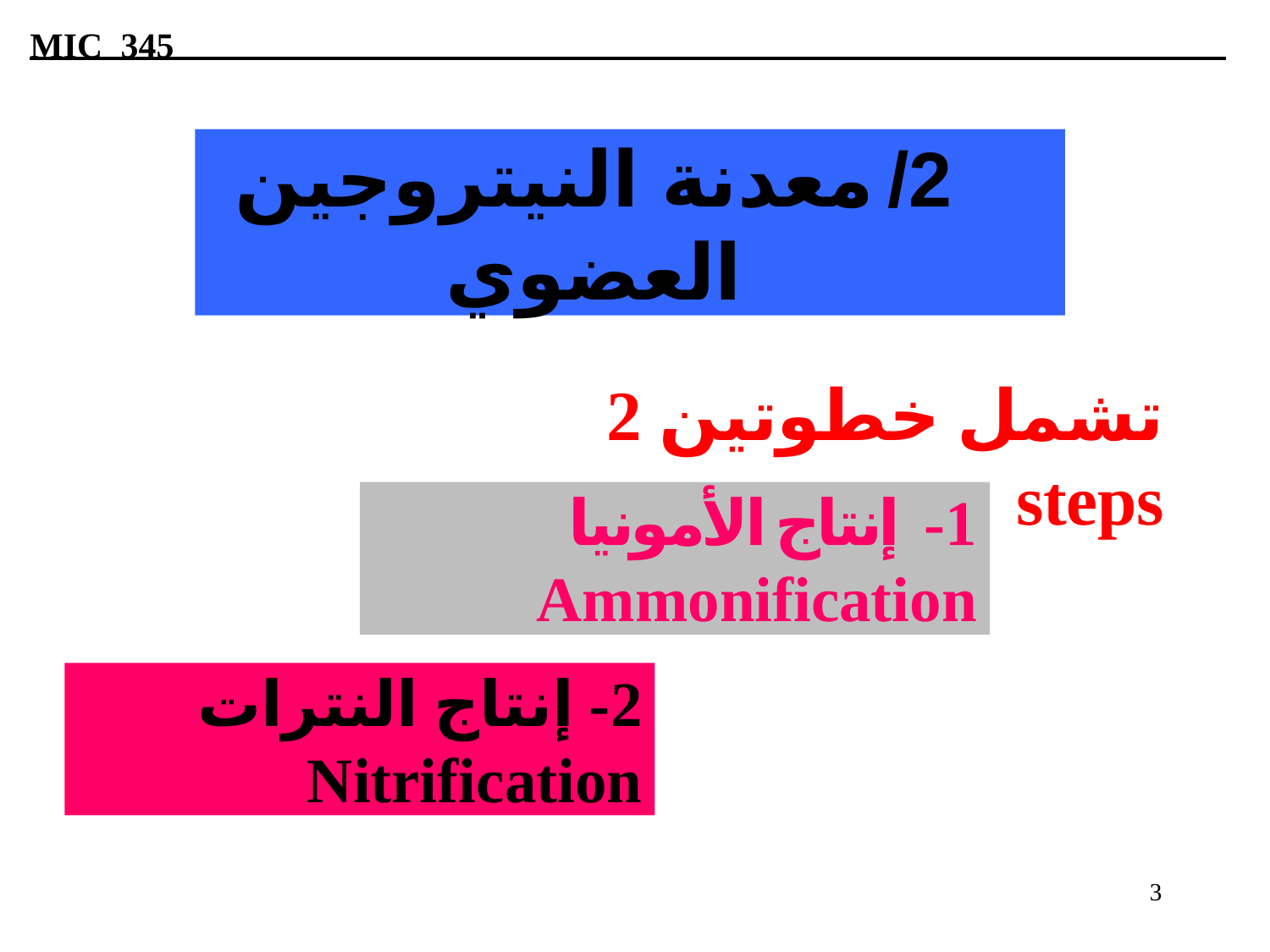

MIC  345

2/ معدنة النيتروجين العضوي
تشمل خطوتين 2 steps
1-  إنتاج الأمونيا Ammonification
2- إنتاج النترات Nitrification
3